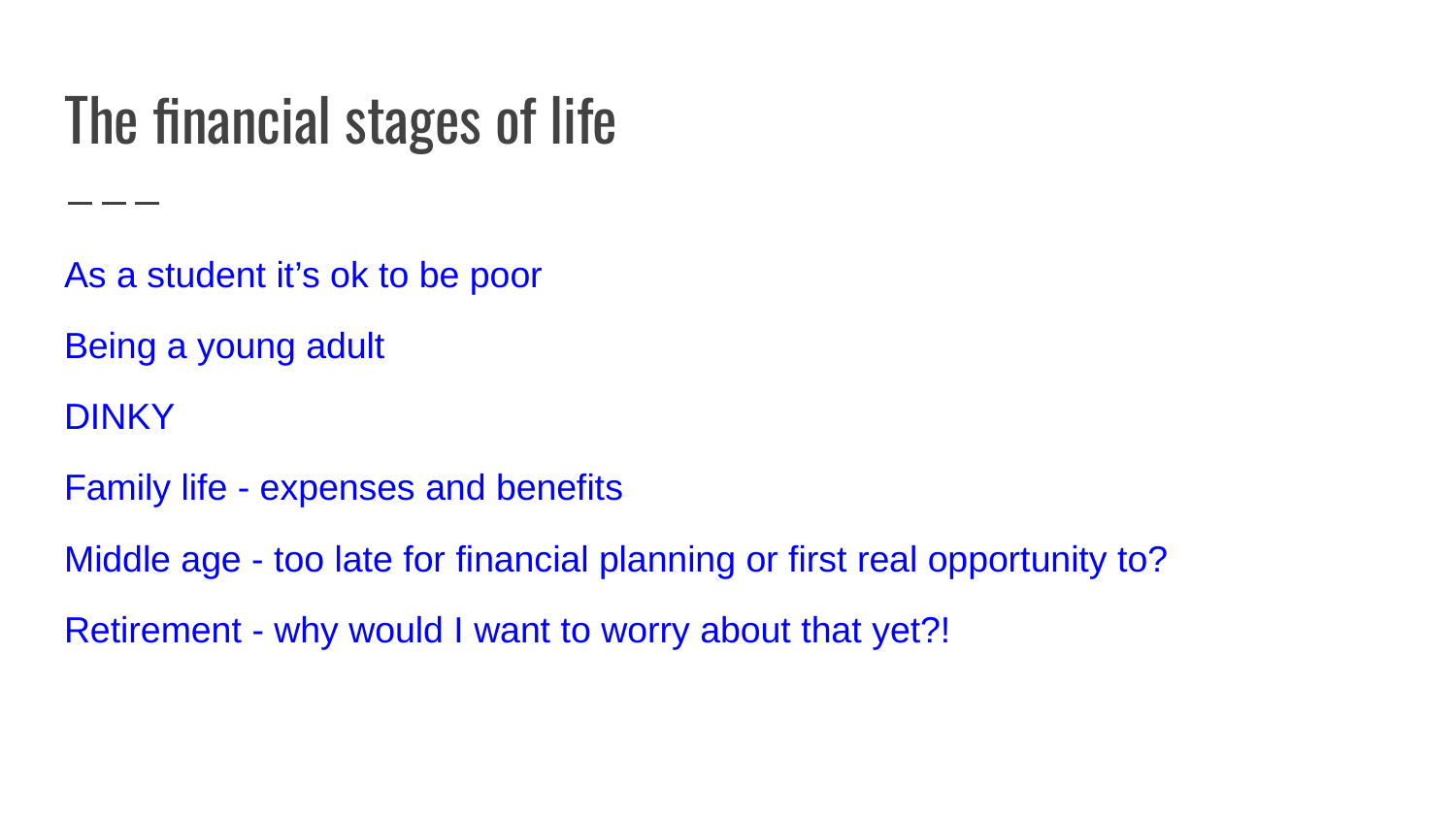

# The financial stages of life
As a student it’s ok to be poor
Being a young adult
DINKY
Family life - expenses and benefits
Middle age - too late for financial planning or first real opportunity to?
Retirement - why would I want to worry about that yet?!